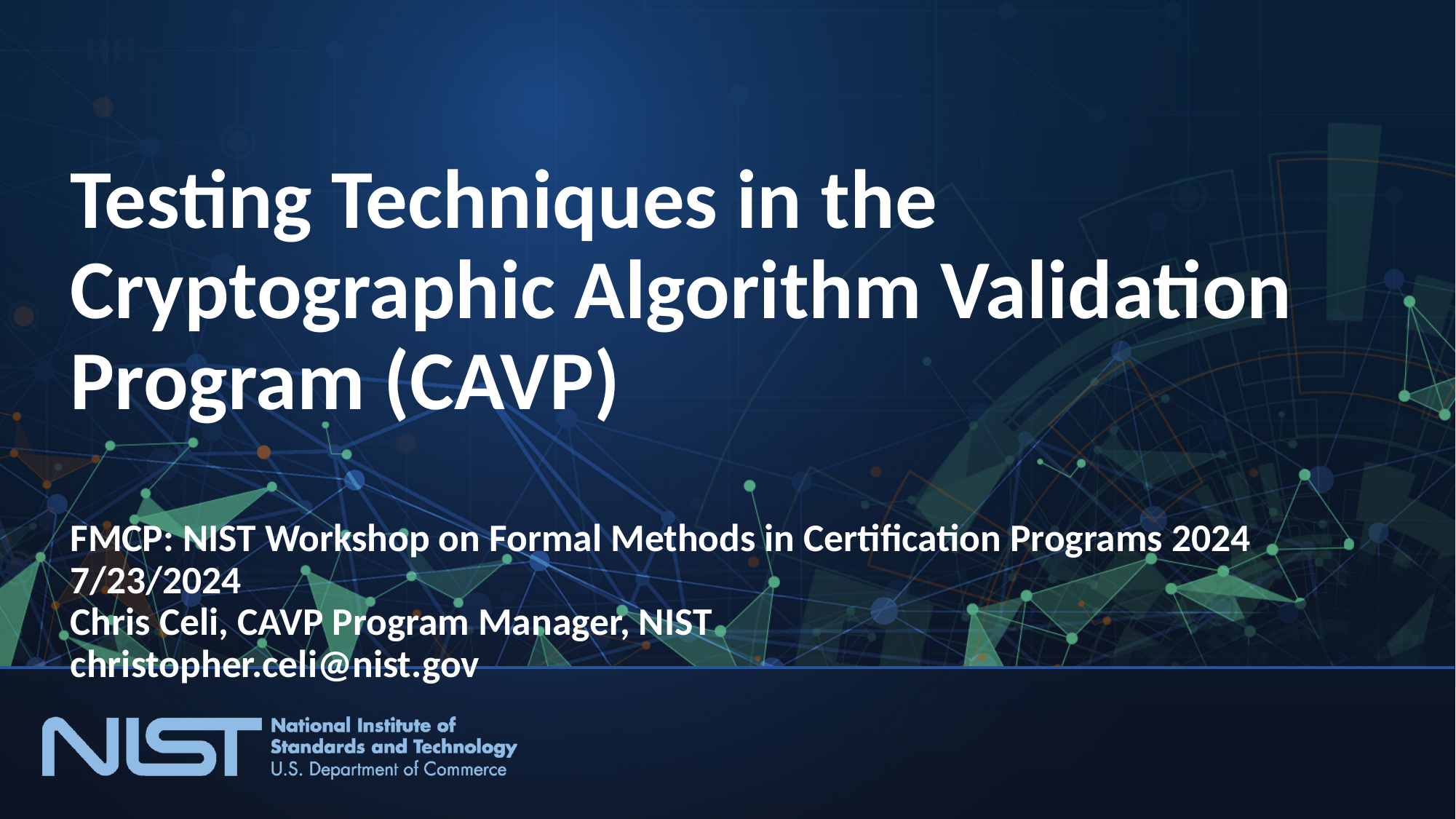

# Testing Techniques in the Cryptographic Algorithm Validation Program (CAVP) FMCP: NIST Workshop on Formal Methods in Certification Programs 2024 7/23/2024 Chris Celi, CAVP Program Manager, NIST christopher.celi@nist.gov